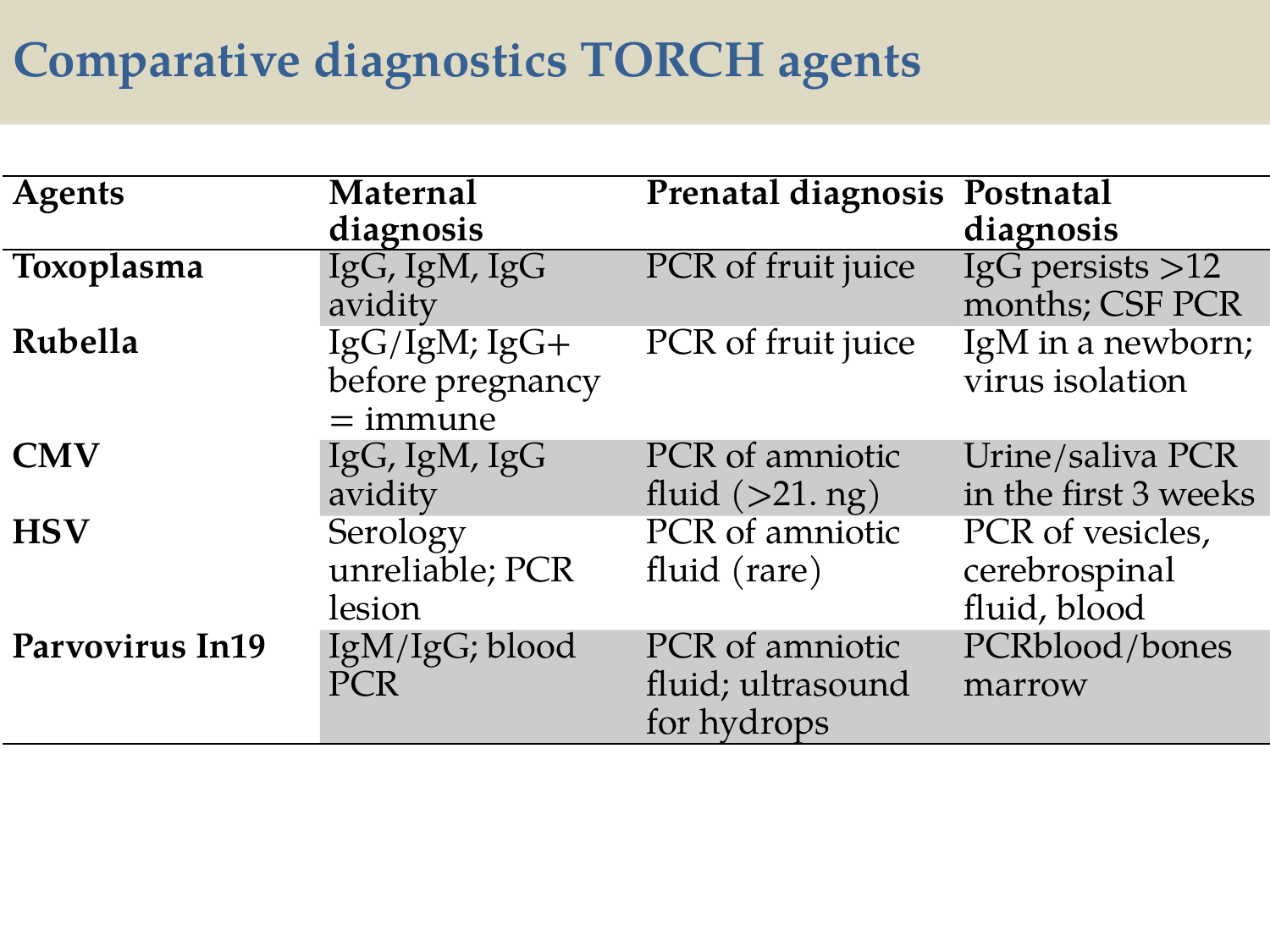

# Comparative diagnostics TORCH agents
| Agents | Maternal diagnosis | Prenatal diagnosis | Postnatal diagnosis |
| --- | --- | --- | --- |
| Toxoplasma | IgG, IgM, IgG avidity | PCR of fruit juice | IgG persists >12 months; CSF PCR |
| Rubella | IgG/IgM; IgG+ before pregnancy = immune | PCR of fruit juice | IgM in a newborn; virus isolation |
| CMV | IgG, IgM, IgG avidity | PCR of amniotic fluid (>21. ng) | Urine/saliva PCR in the first 3 weeks |
| HSV | Serology unreliable; PCR lesion | PCR of amniotic fluid (rare) | PCR of vesicles, cerebrospinal fluid, blood |
| Parvovirus In19 | IgM/IgG; blood PCR | PCR of amniotic fluid; ultrasound for hydrops | PCRblood/bones marrow |